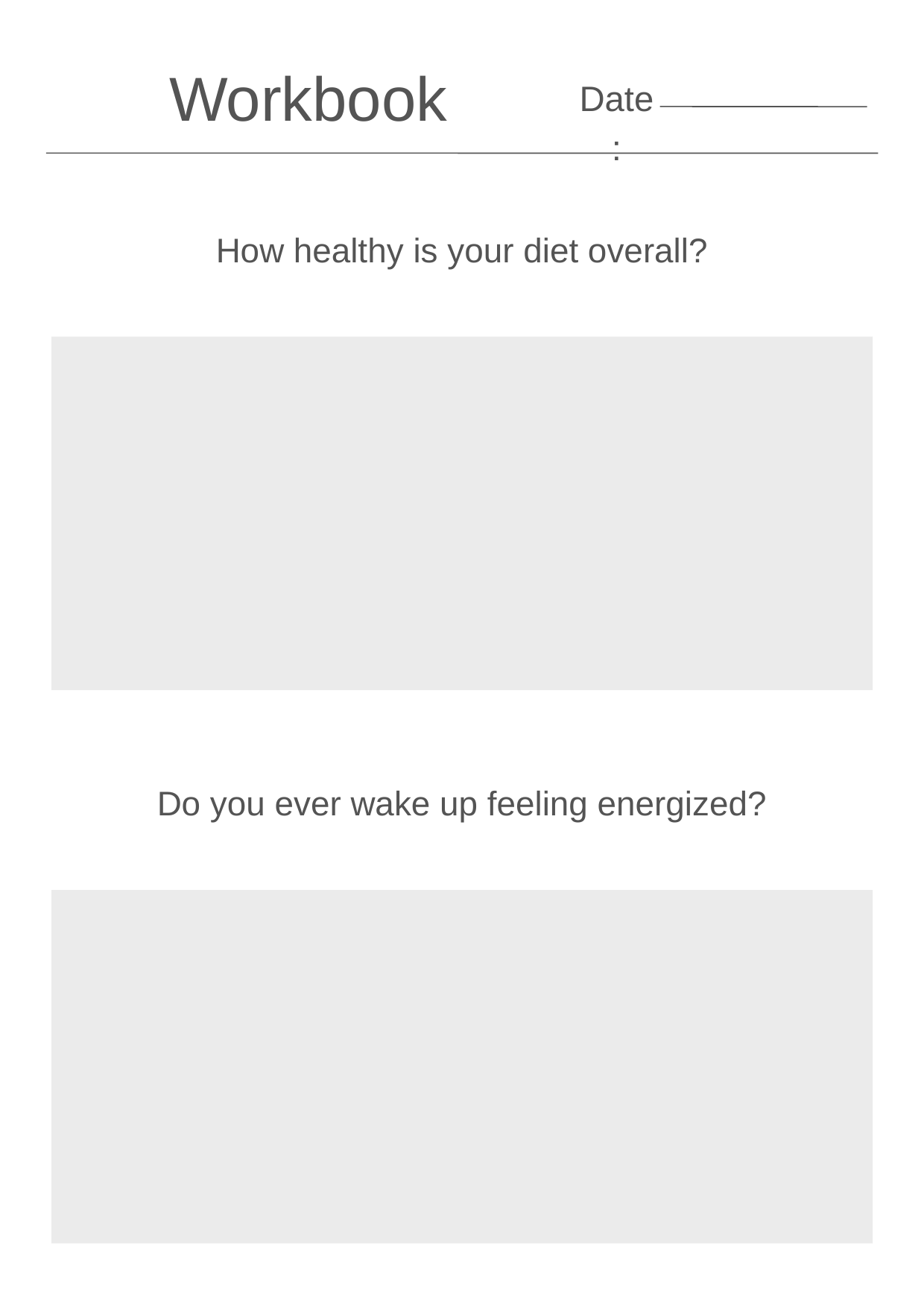

Workbook
Date:

How healthy is your diet overall?

Do you ever wake up feeling energized?